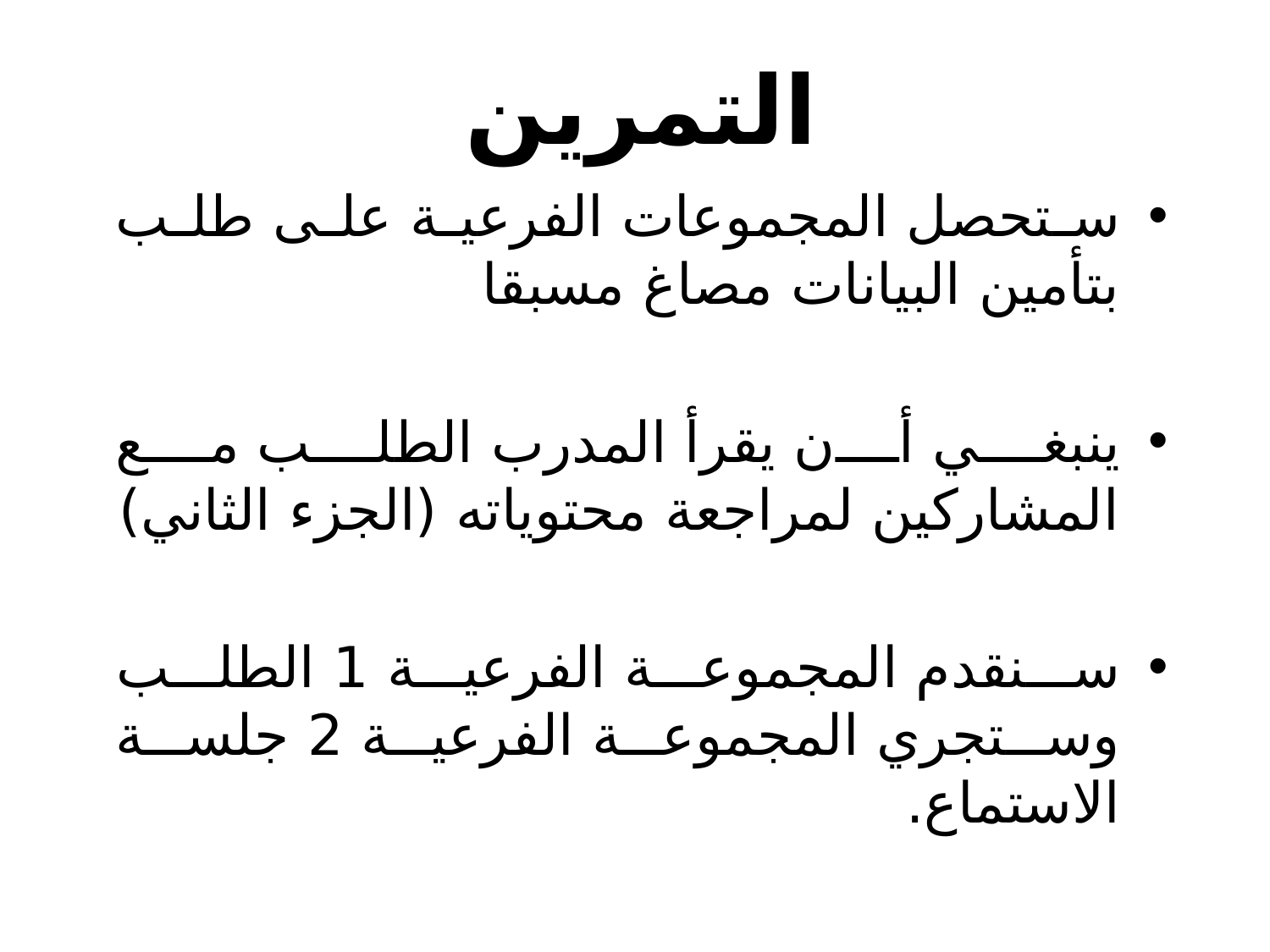

التمرين
ستحصل المجموعات الفرعية على طلب بتأمين البيانات مصاغ مسبقا

ينبغي أن يقرأ المدرب الطلب مع المشاركين لمراجعة محتوياته (الجزء الثاني)

سنقدم المجموعة الفرعية 1 الطلب وستجري المجموعة الفرعية 2 جلسة الاستماع.